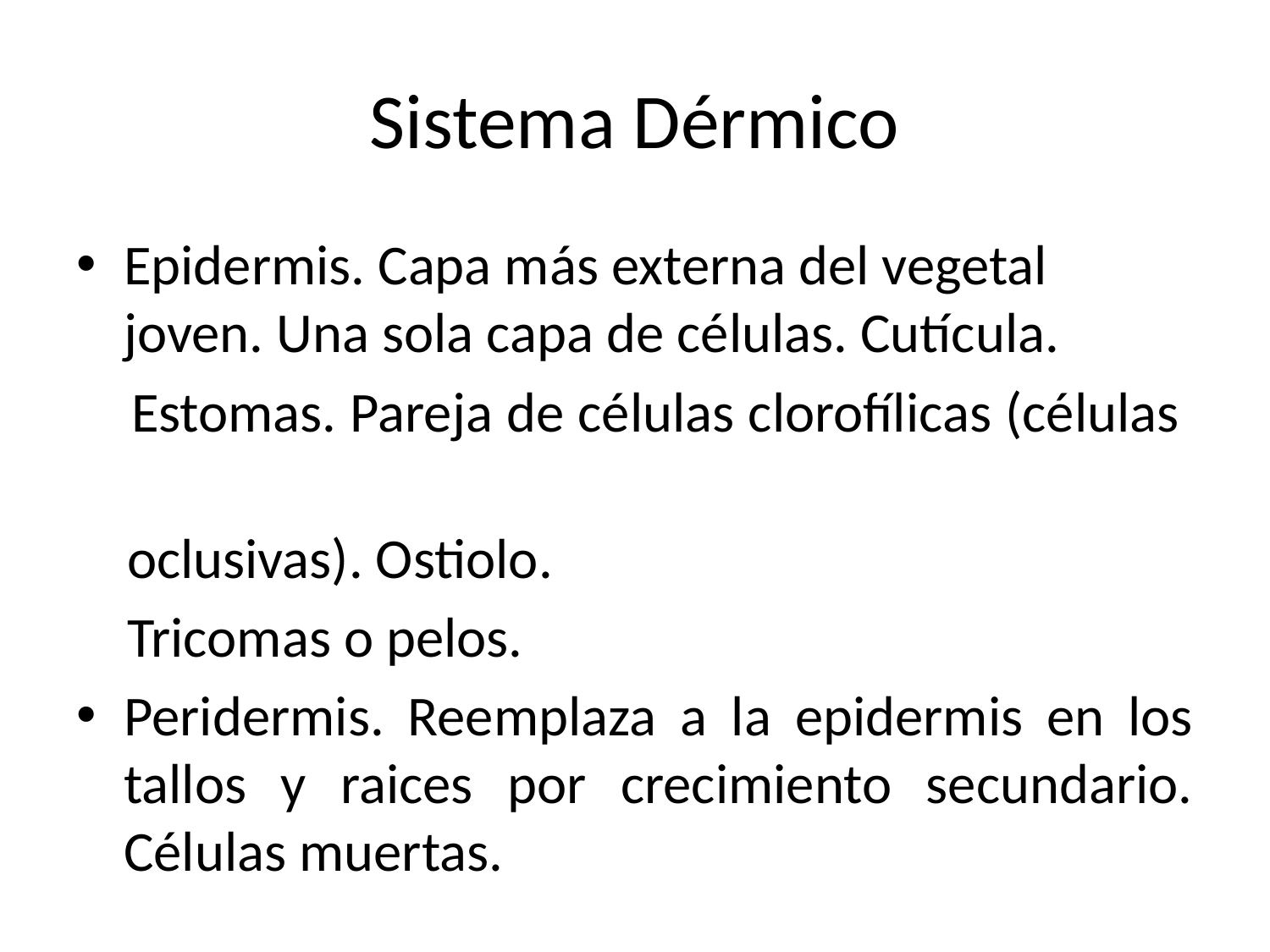

# Sistema Dérmico
Epidermis. Capa más externa del vegetal joven. Una sola capa de células. Cutícula.
    Estomas. Pareja de células clorofílicas (células
    oclusivas). Ostiolo.
    Tricomas o pelos.
Peridermis. Reemplaza a la epidermis en los tallos y raices por crecimiento secundario. Células muertas.